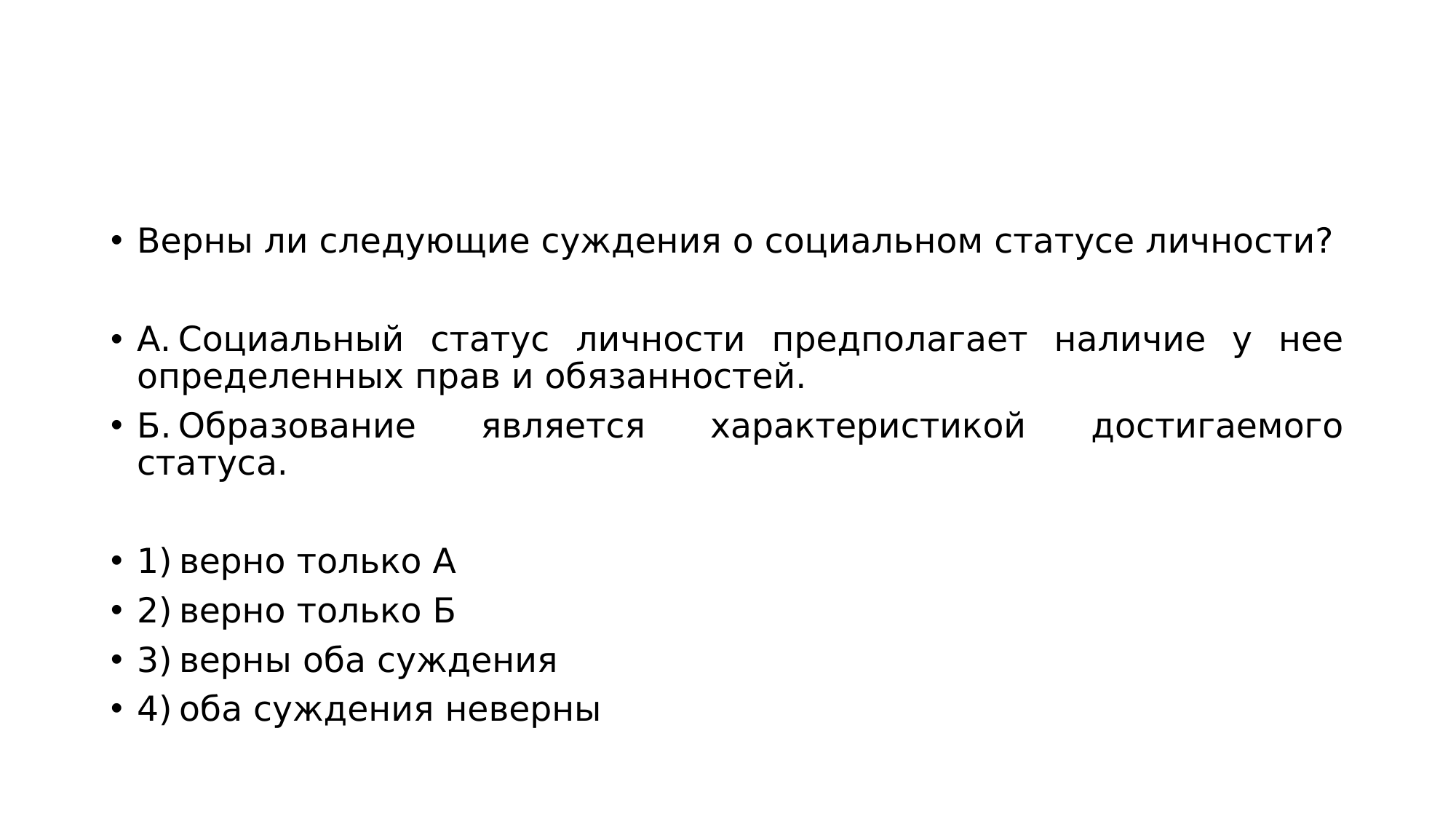

#
Верны ли следующие суждения о социальном статусе личности?

А. Социальный статус личности предполагает наличие у нее определенных прав и обязанностей.
Б. Образование является характеристикой достигаемого статуса.

1) верно только А
2) верно только Б
3) верны оба суждения
4) оба суждения неверны